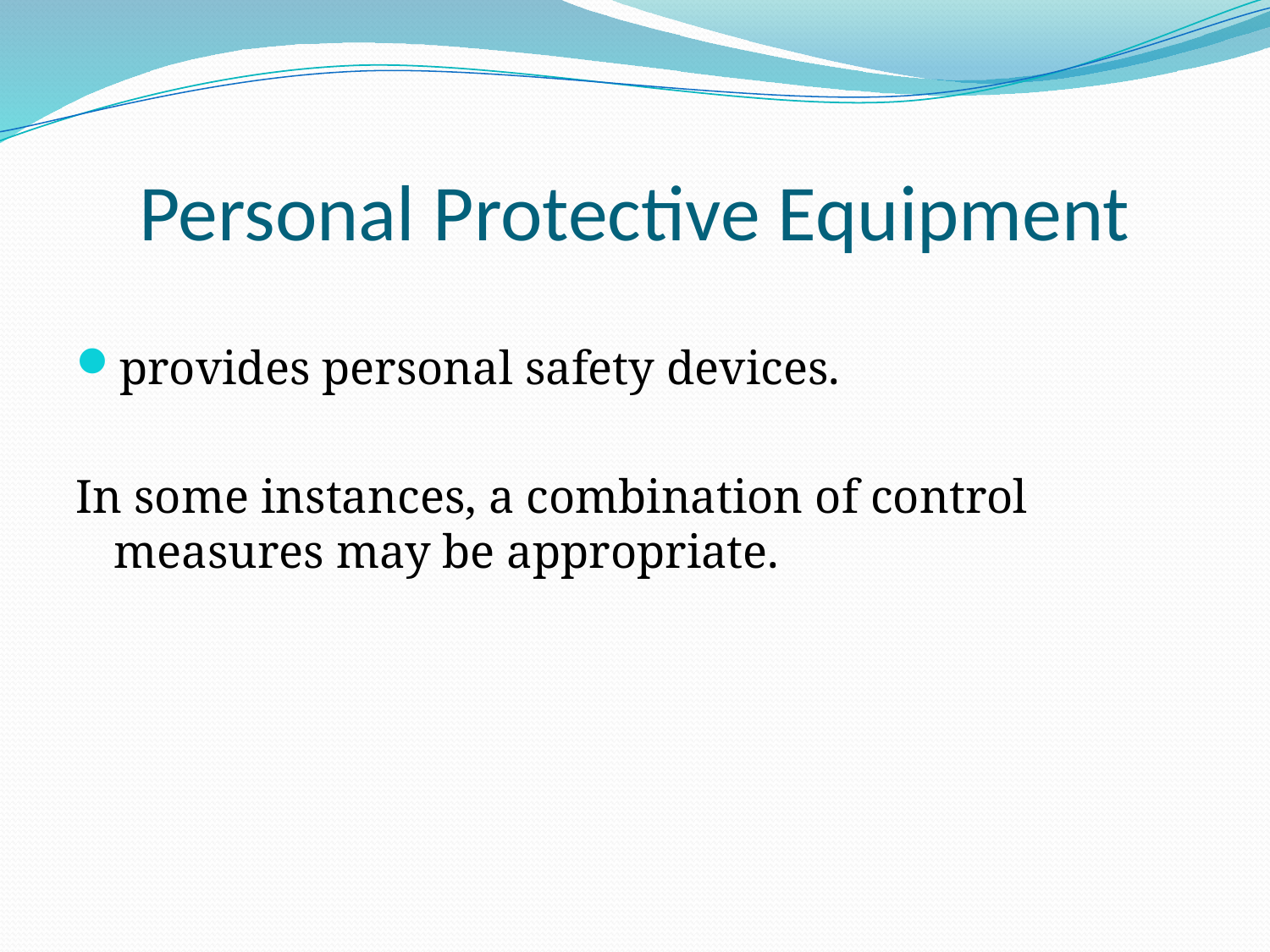

# Personal Protective Equipment

provides personal safety devices.

In some instances, a combination of control measures may be appropriate.